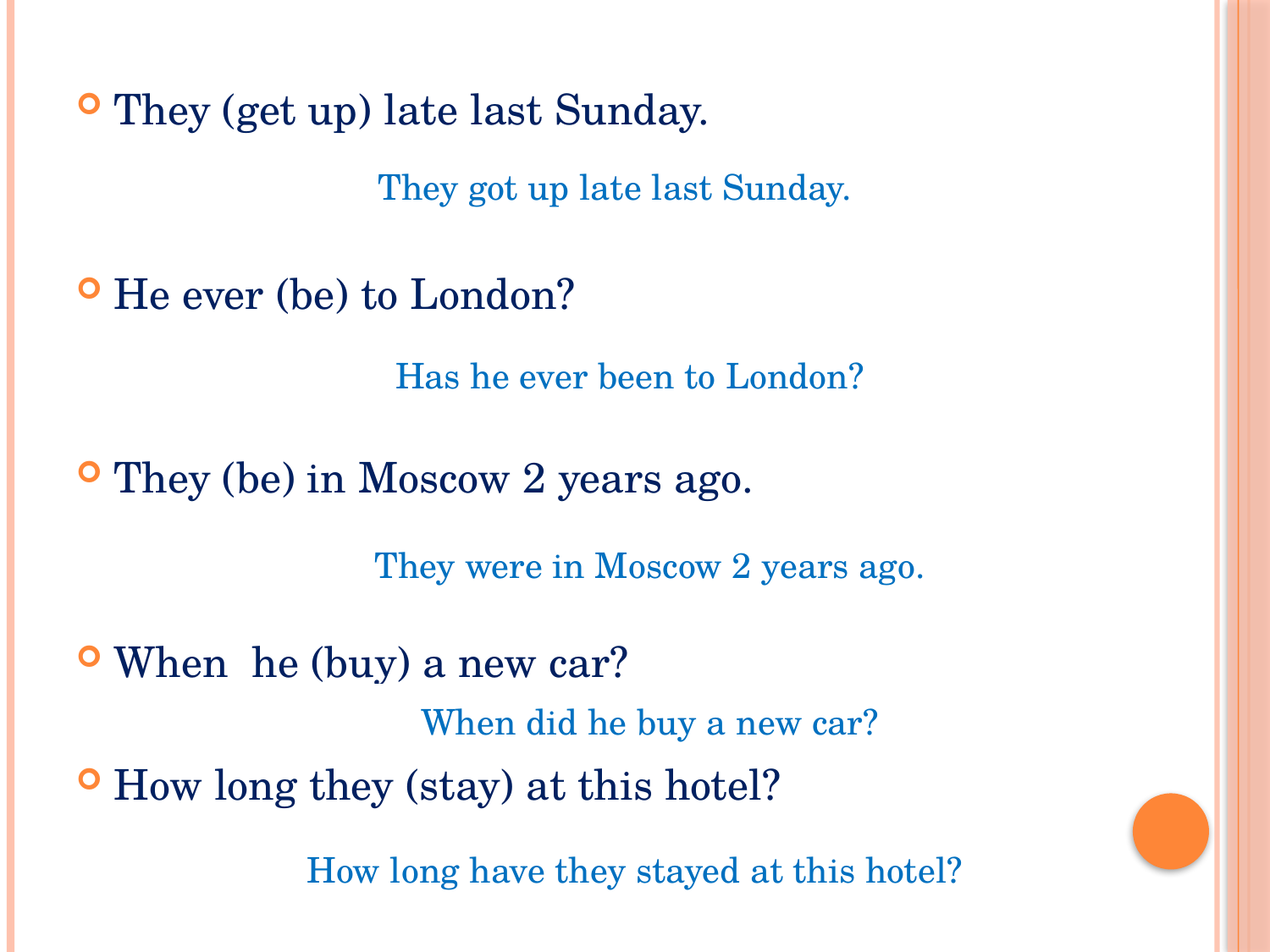

#
They (get up) late last Sunday.

He ever (be) to London?

They (be) in Moscow 2 years ago.

When  he (buy) a new car?

How long they (stay) at this hotel?

They got up late last Sunday.
Has he ever been to London?
They were in Moscow 2 years ago.
When did he buy a new car?
How long have they stayed at this hotel?